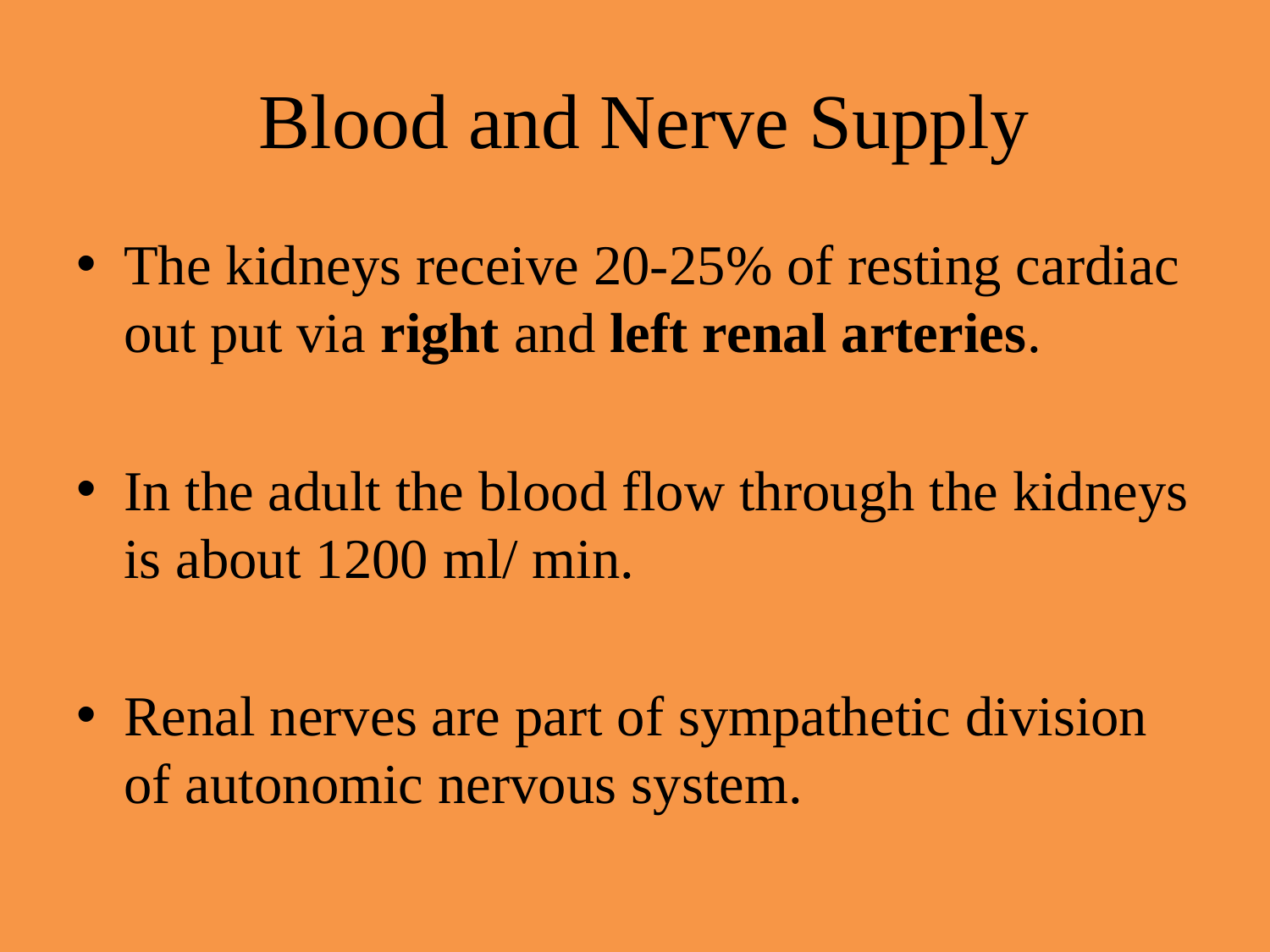

# Blood and Nerve Supply
The kidneys receive 20-25% of resting cardiac out put via right and left renal arteries.

In the adult the blood flow through the kidneys is about 1200 ml/ min.

Renal nerves are part of sympathetic division of autonomic nervous system.